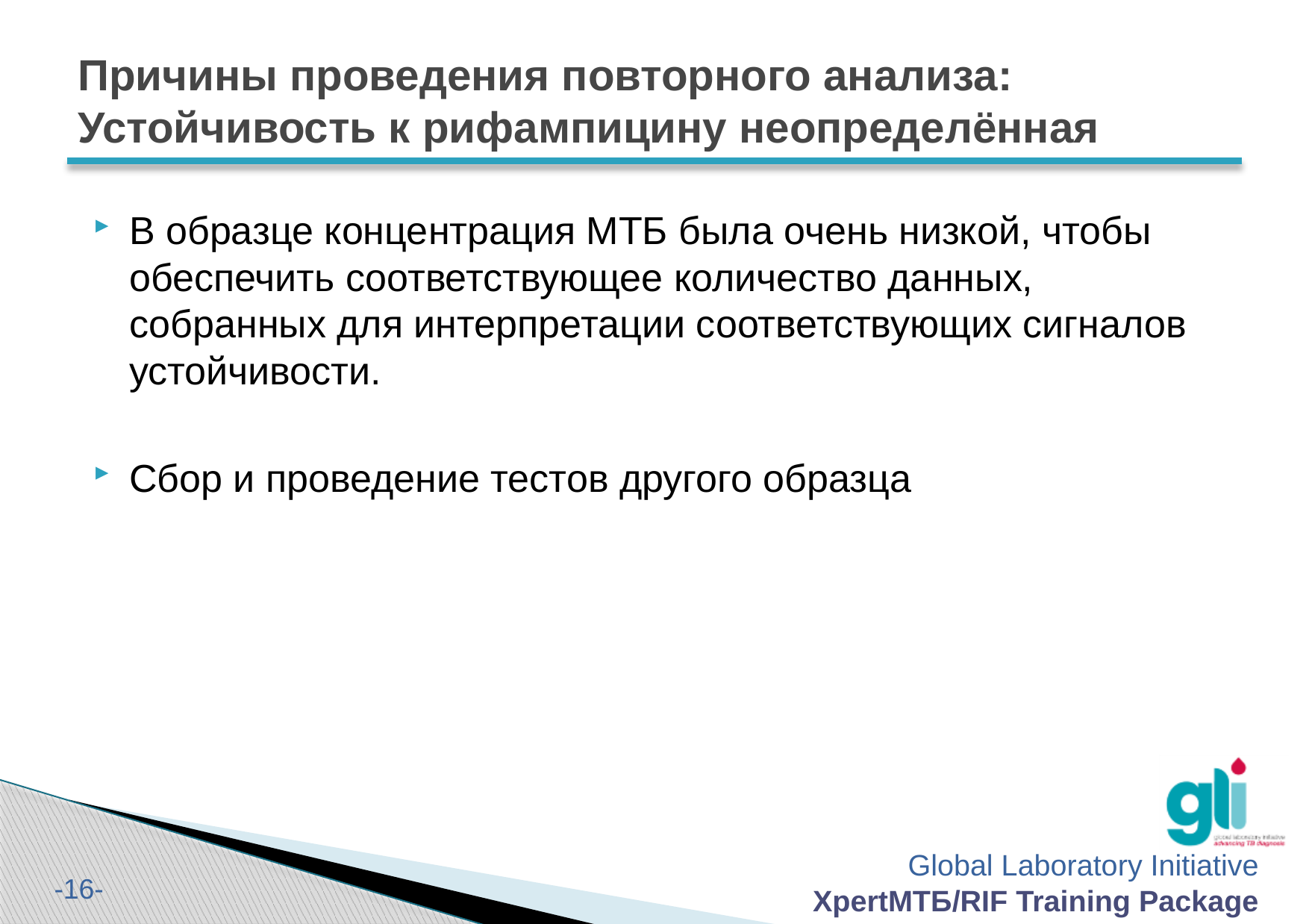

# Причины проведения повторного анализа: Устойчивость к рифампицину неопределённая
В образце концентрация МТБ была очень низкой, чтобы обеспечить соответствующее количество данных, собранных для интерпретации соответствующих сигналов устойчивости.

Сбор и проведение тестов другого образца